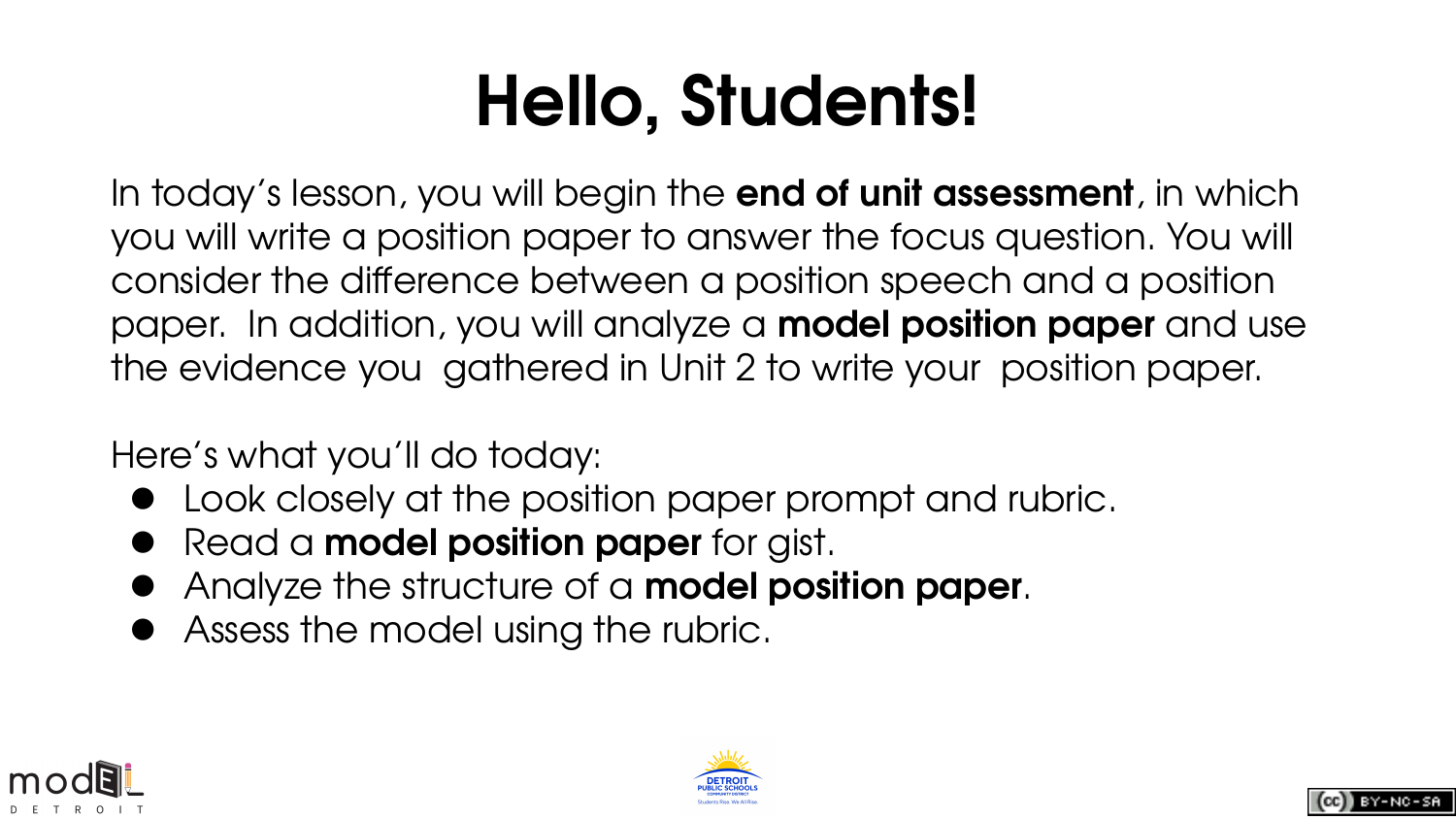

# Hello, Students!
In today’s lesson, you will begin the end of unit assessment, in which you will write a position paper to answer the focus question. You will consider the difference between a position speech and a position paper.  In addition, you will analyze a model position paper and use the evidence you  gathered in Unit 2 to write your  position paper.

Here’s what you’ll do today:
Look closely at the position paper prompt and rubric.
Read a model position paper for gist.
Analyze the structure of a model position paper.
Assess the model using the rubric.